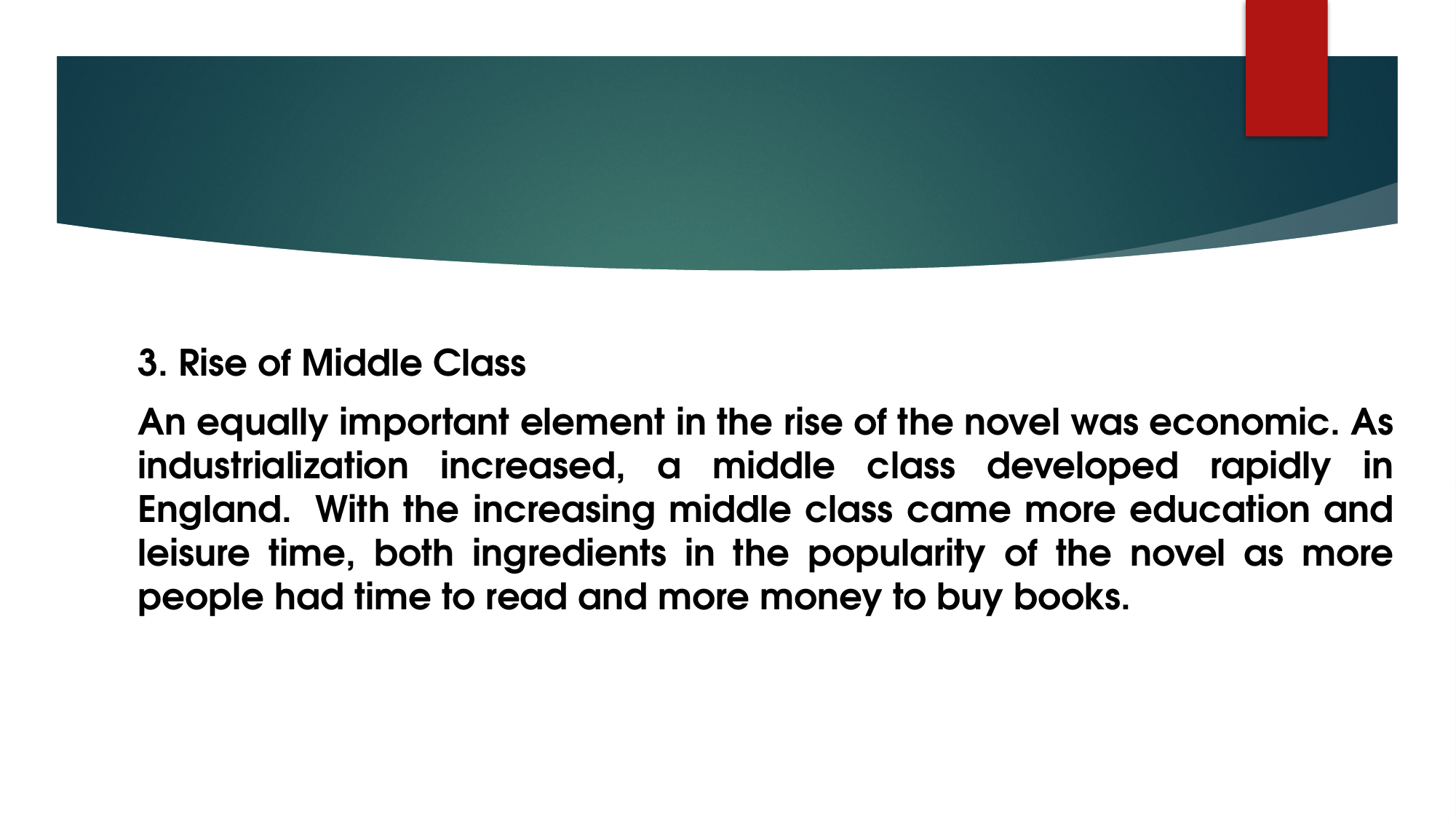

3. Rise of Middle Class
An equally important element in the rise of the novel was economic. As industrialization increased, a middle class developed rapidly in England.  With the increasing middle class came more education and leisure time, both ingredients in the popularity of the novel as more people had time to read and more money to buy books.